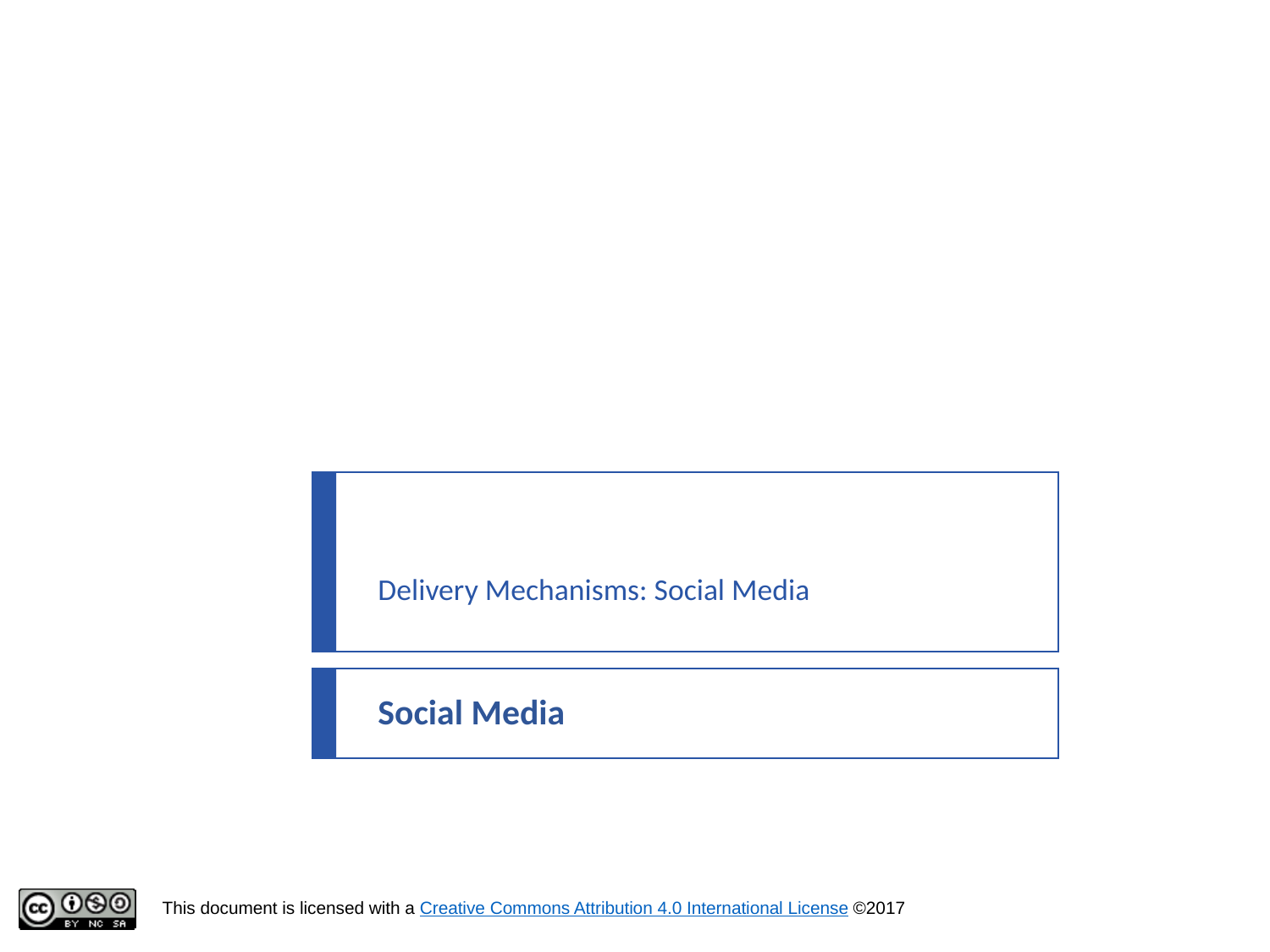

# Delivery Mechanisms: Social Media
Social Media